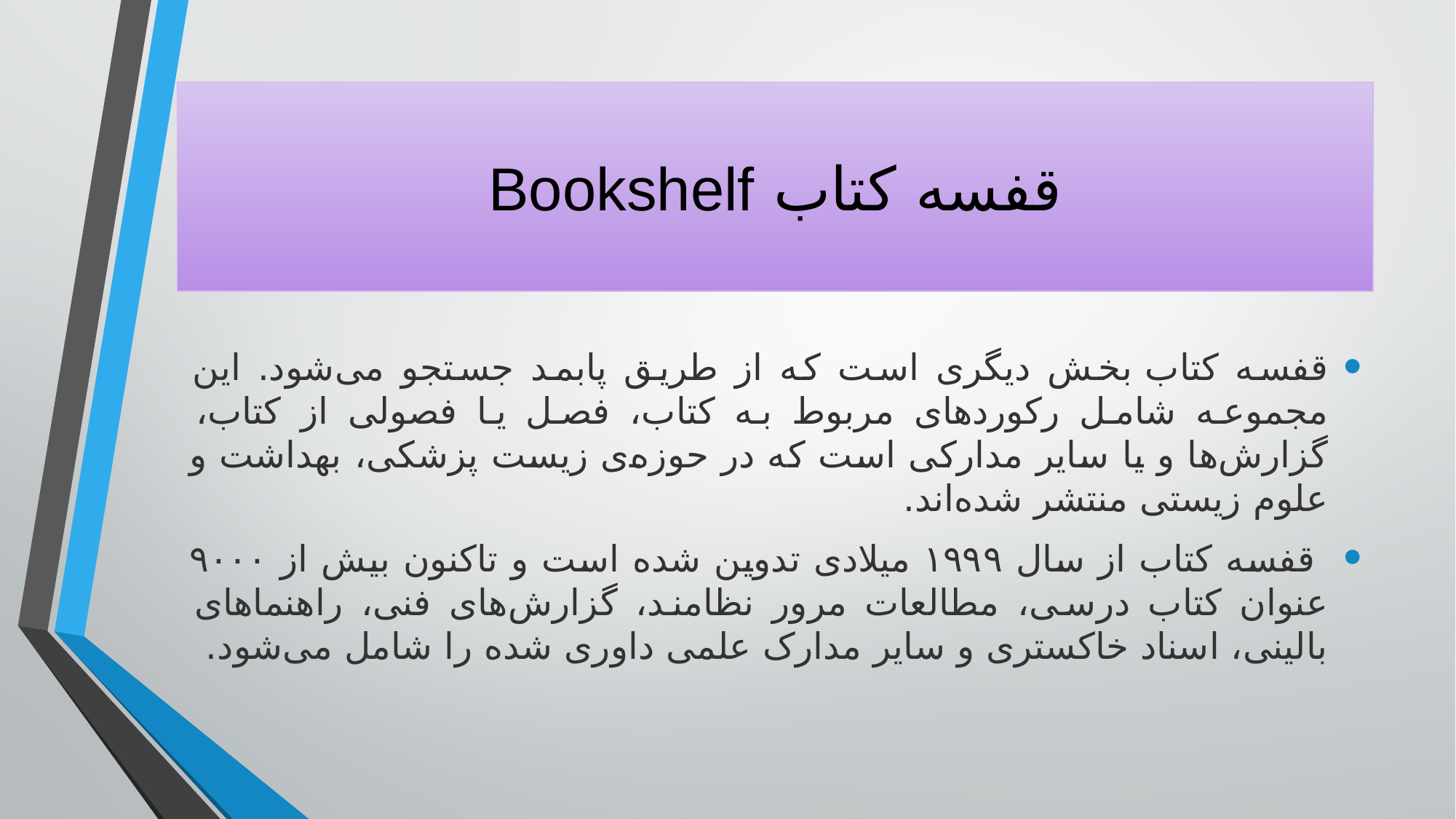

# قفسه کتاب Bookshelf
قفسه کتاب بخش دیگری است که از طریق پابمد جستجو می‌شود. این مجموعه شامل رکوردهای مربوط به کتاب، فصل یا فصولی از کتاب، گزارش‌ها و یا سایر مدارکی است که در حوزه‌ی زیست پزشکی، بهداشت و علوم زیستی منتشر شده‌اند.
 قفسه کتاب از سال ۱۹۹۹ میلادی تدوین شده است و تاکنون بیش از ۹۰۰۰ عنوان کتاب درسی، مطالعات مرور نظامند، گزارش‌های فنی، راهنماهای بالینی، اسناد خاکستری و سایر مدارک علمی داوری شده را شامل می‌شود.